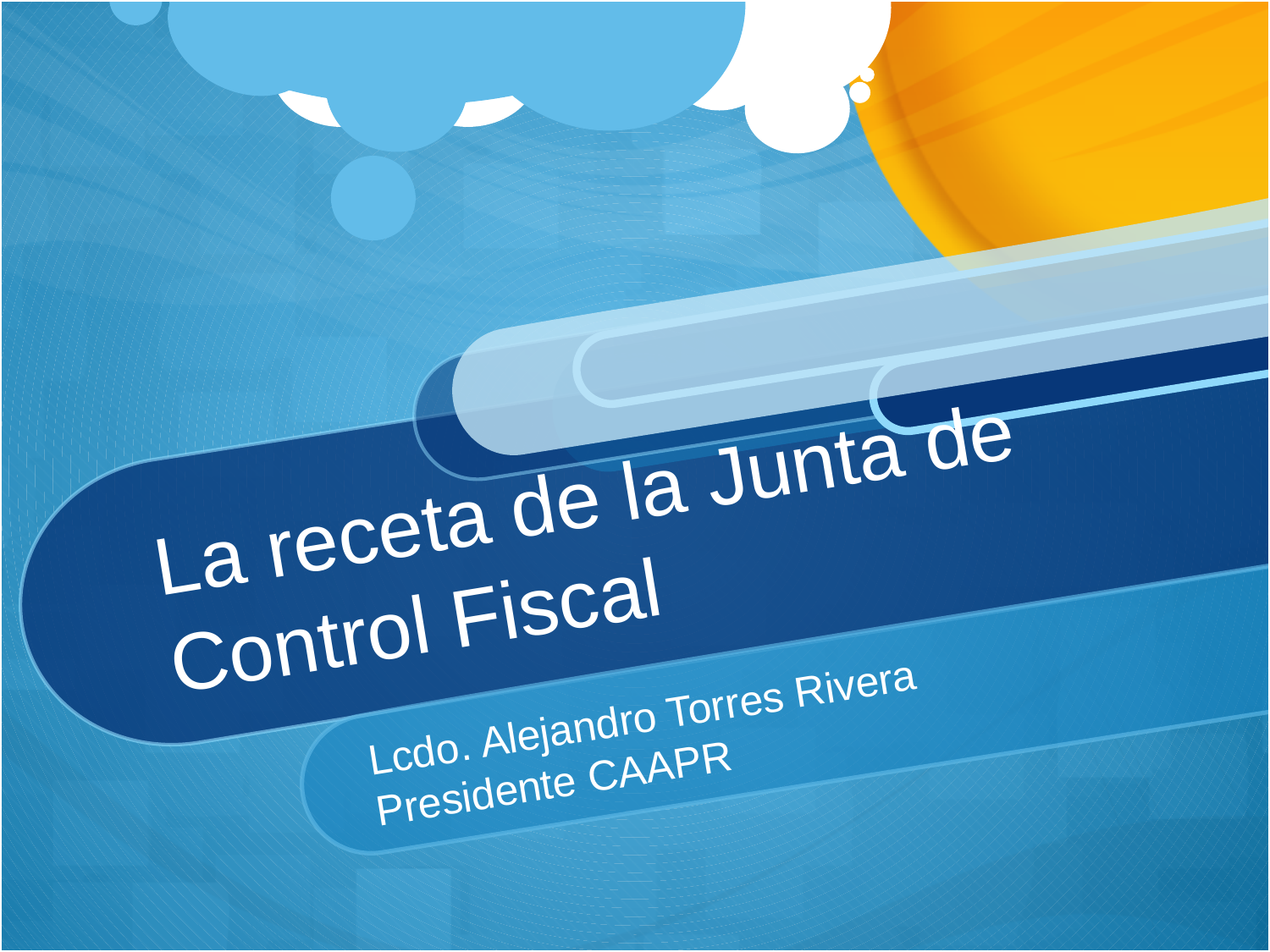

# La receta de la Junta de Control Fiscal
Lcdo. Alejandro Torres Rivera
Presidente CAAPR